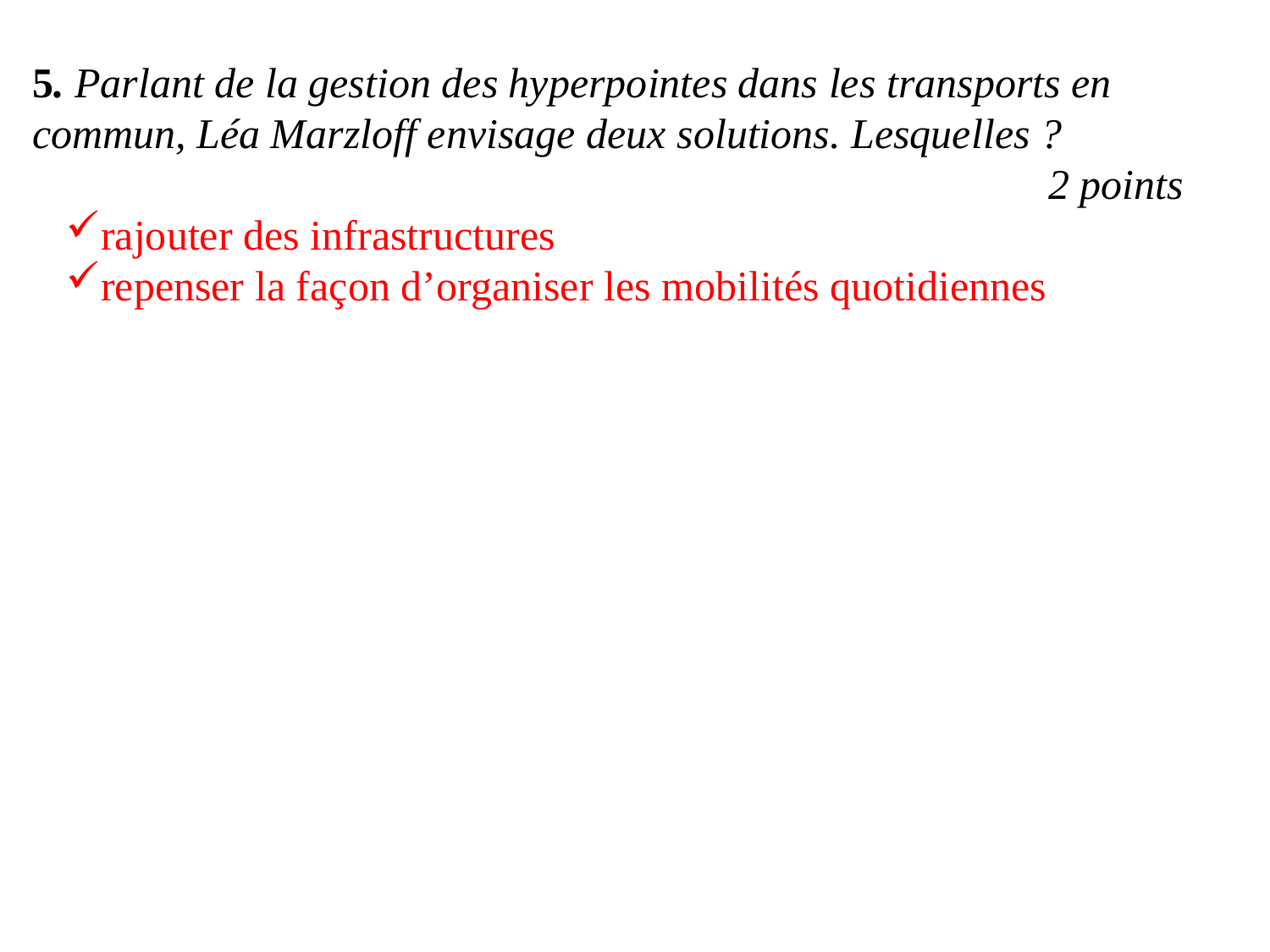

5. Parlant de la gestion des hyperpointes dans les transports en commun, Léa Marzloff envisage deux solutions. Lesquelles ?									2 points
rajouter des infrastructures
repenser la façon d’organiser les mobilités quotidiennes